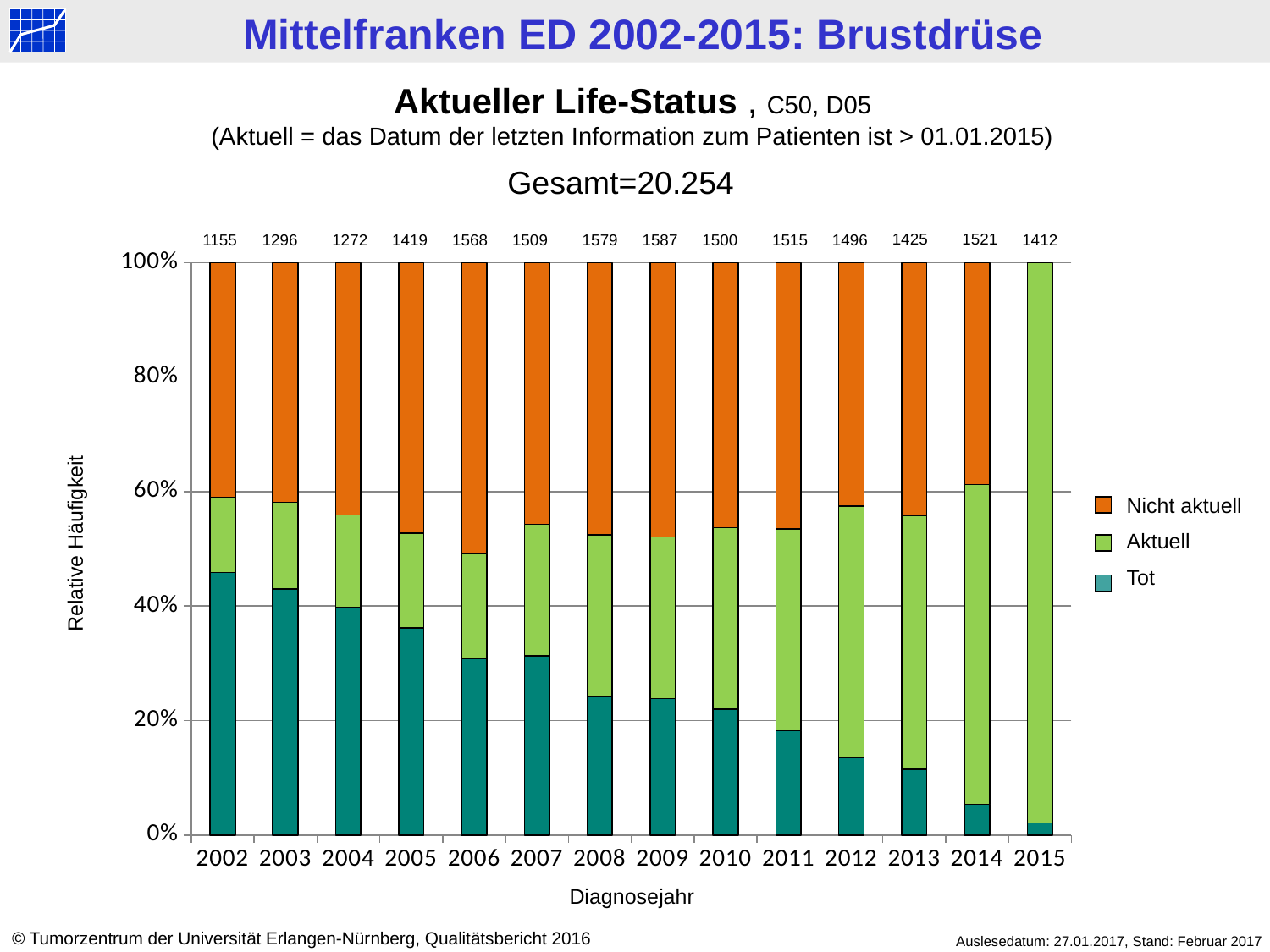

Aktueller Life-Status , C50, D05
(Aktuell = das Datum der letzten Information zum Patienten ist > 01.01.2015)
Gesamt=20.254
1425
1521
1155
1296
1272
1419
1568
1509
1587
1500
1412
1579
1515
1496

### Chart

| Category | tot | > 2015 | < 2015 |
|---|---|---|---|
| 2002 | 530.0 | 151.0 | 474.0 |
| 2003 | 557.0 | 197.0 | 542.0 |
| 2004 | 506.0 | 205.0 | 561.0 |
| 2005 | 514.0 | 235.0 | 670.0 |
| 2006 | 484.0 | 286.0 | 798.0 |
| 2007 | 472.0 | 347.0 | 690.0 |
| 2008 | 383.0 | 445.0 | 751.0 |
| 2009 | 379.0 | 448.0 | 760.0 |
| 2010 | 330.0 | 476.0 | 694.0 |
| 2011 | 276.0 | 534.0 | 705.0 |
| 2012 | 203.0 | 657.0 | 636.0 |
| 2013 | 164.0 | 631.0 | 630.0 |
| 2014 | 82.0 | 849.0 | 590.0 |
| 2015 | 30.0 | 1382.0 | 0.0 |
Nicht aktuell
Aktuell
Tot

Relative Häufigkeit

Diagnosejahr